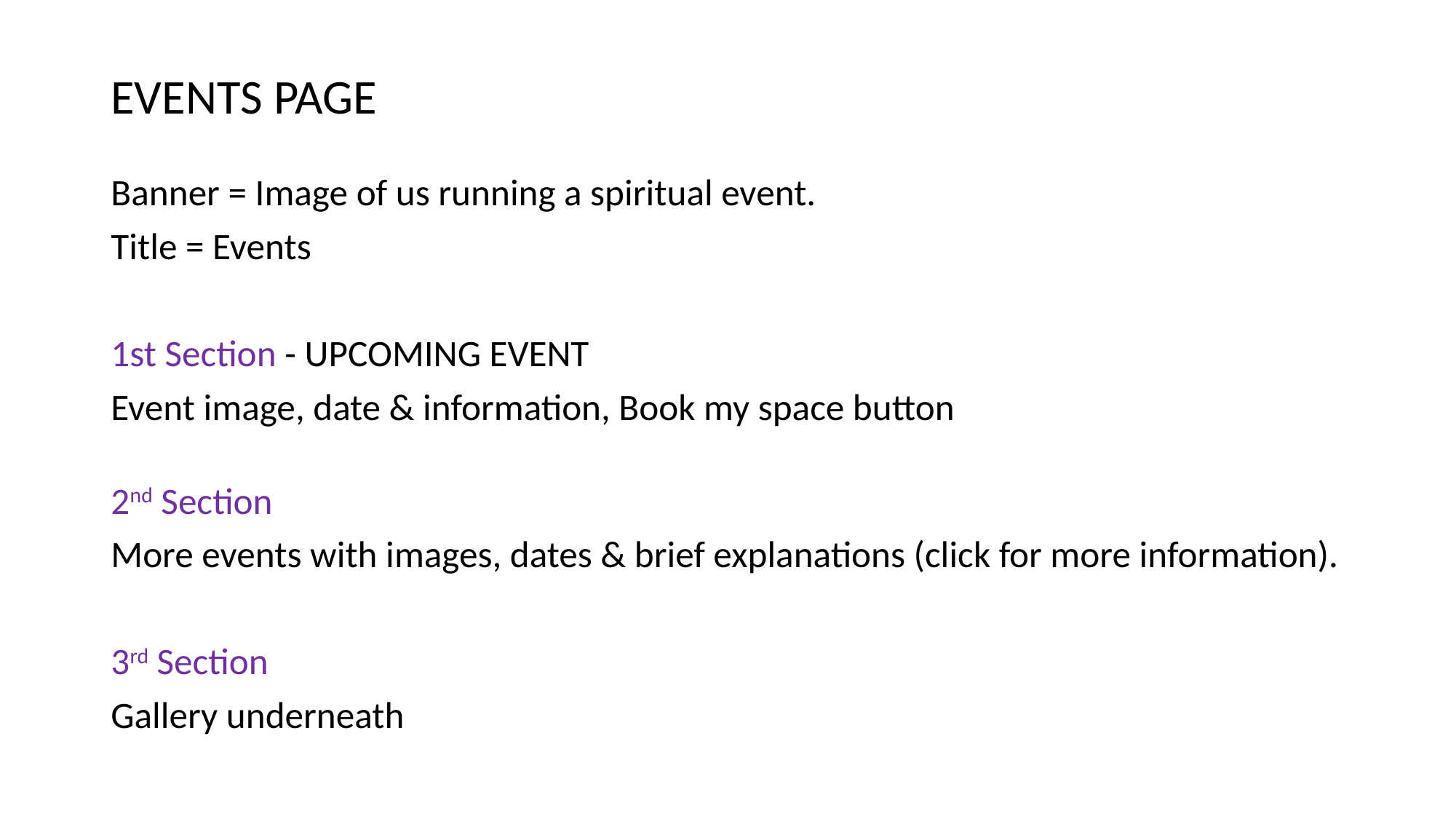

# EVENTS PAGE
Banner = Image of us running a spiritual event.
Title = Events

1st Section - UPCOMING EVENT
Event image, date & information, Book my space button
2nd Section
More events with images, dates & brief explanations (click for more information).

3rd Section
Gallery underneath